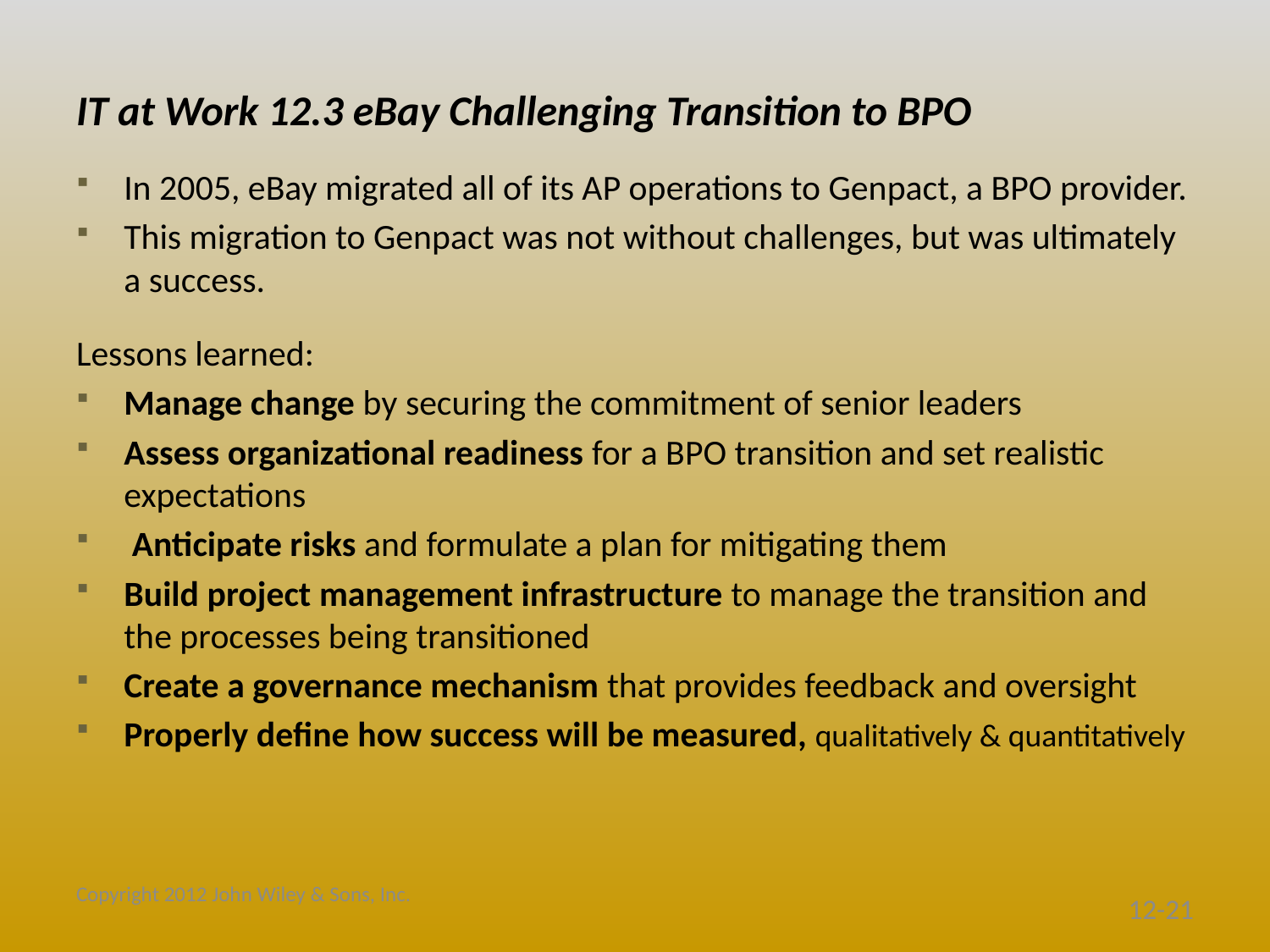

# IT at Work 12.3 eBay Challenging Transition to BPO
In 2005, eBay migrated all of its AP operations to Genpact, a BPO provider.
This migration to Genpact was not without challenges, but was ultimately a success.
Lessons learned:
Manage change by securing the commitment of senior leaders
Assess organizational readiness for a BPO transition and set realistic expectations
 Anticipate risks and formulate a plan for mitigating them
Build project management infrastructure to manage the transition and the processes being transitioned
Create a governance mechanism that provides feedback and oversight
Properly define how success will be measured, qualitatively & quantitatively
Copyright 2012 John Wiley & Sons, Inc.
12-21